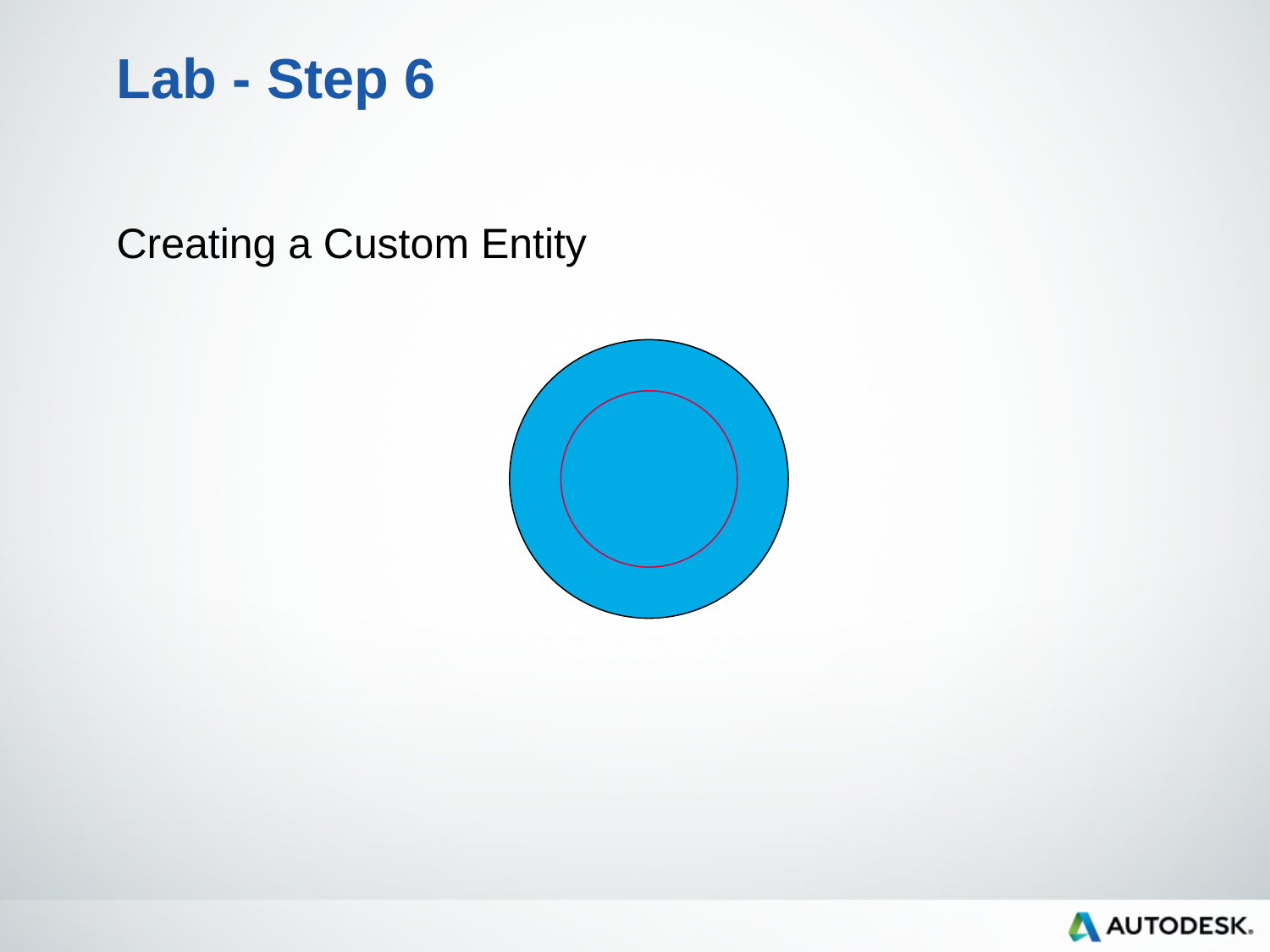

# Lab - Step 6
Creating a Custom Entity